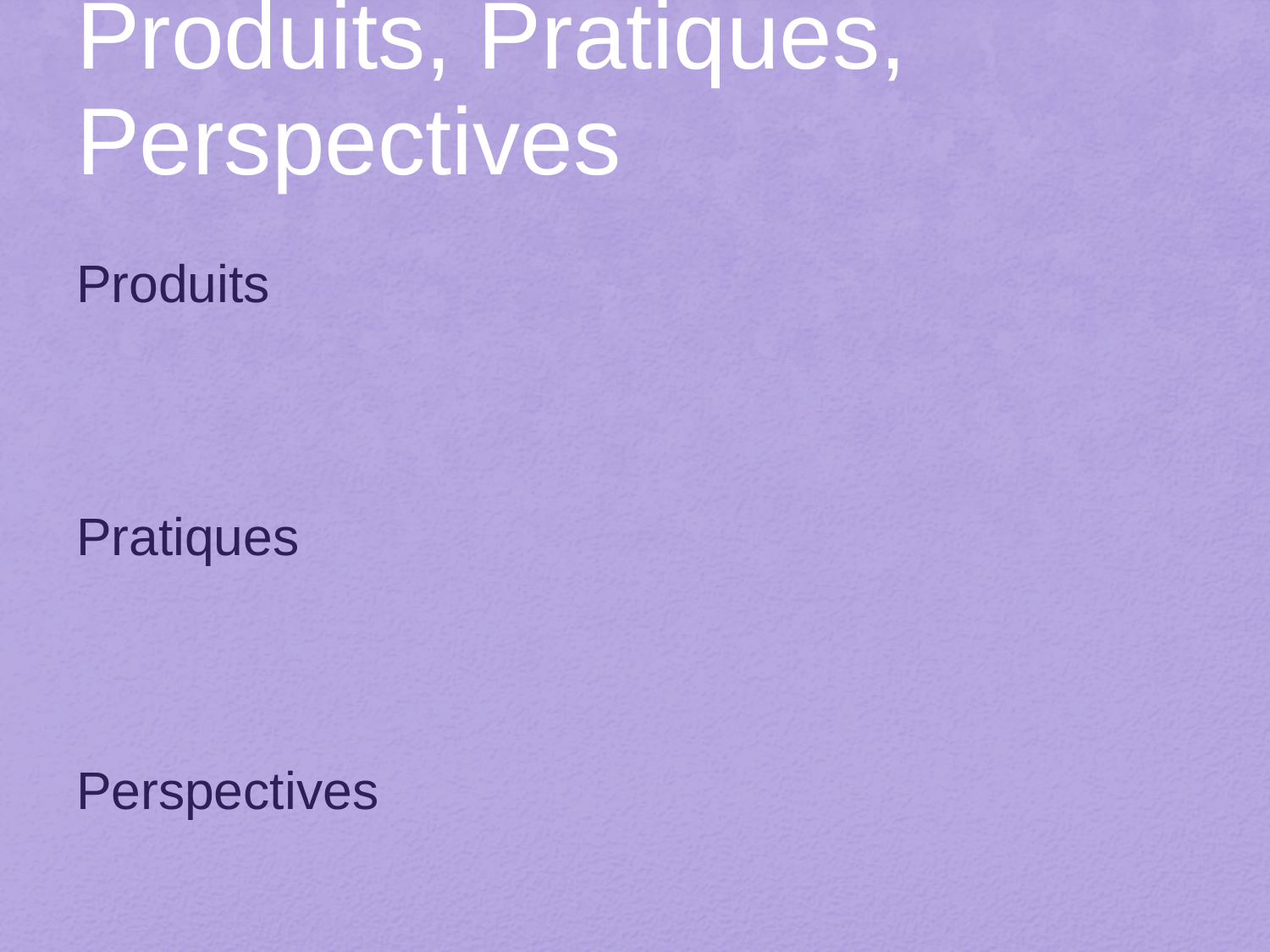

# Produits, Pratiques, Perspectives
Produits

Pratiques

Perspectives